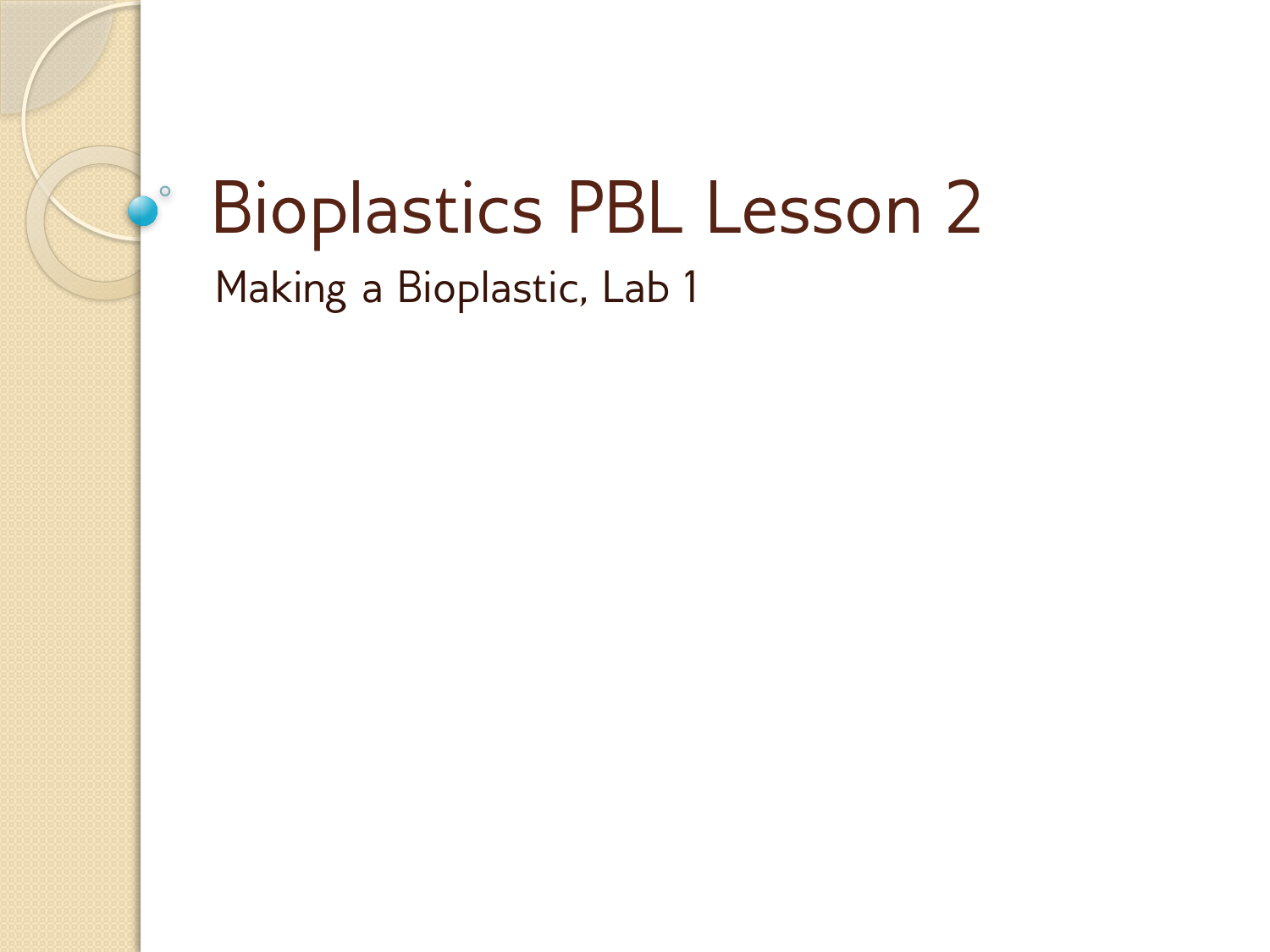

# Bioplastics PBL Lesson 2
Making a Bioplastic, Lab 1